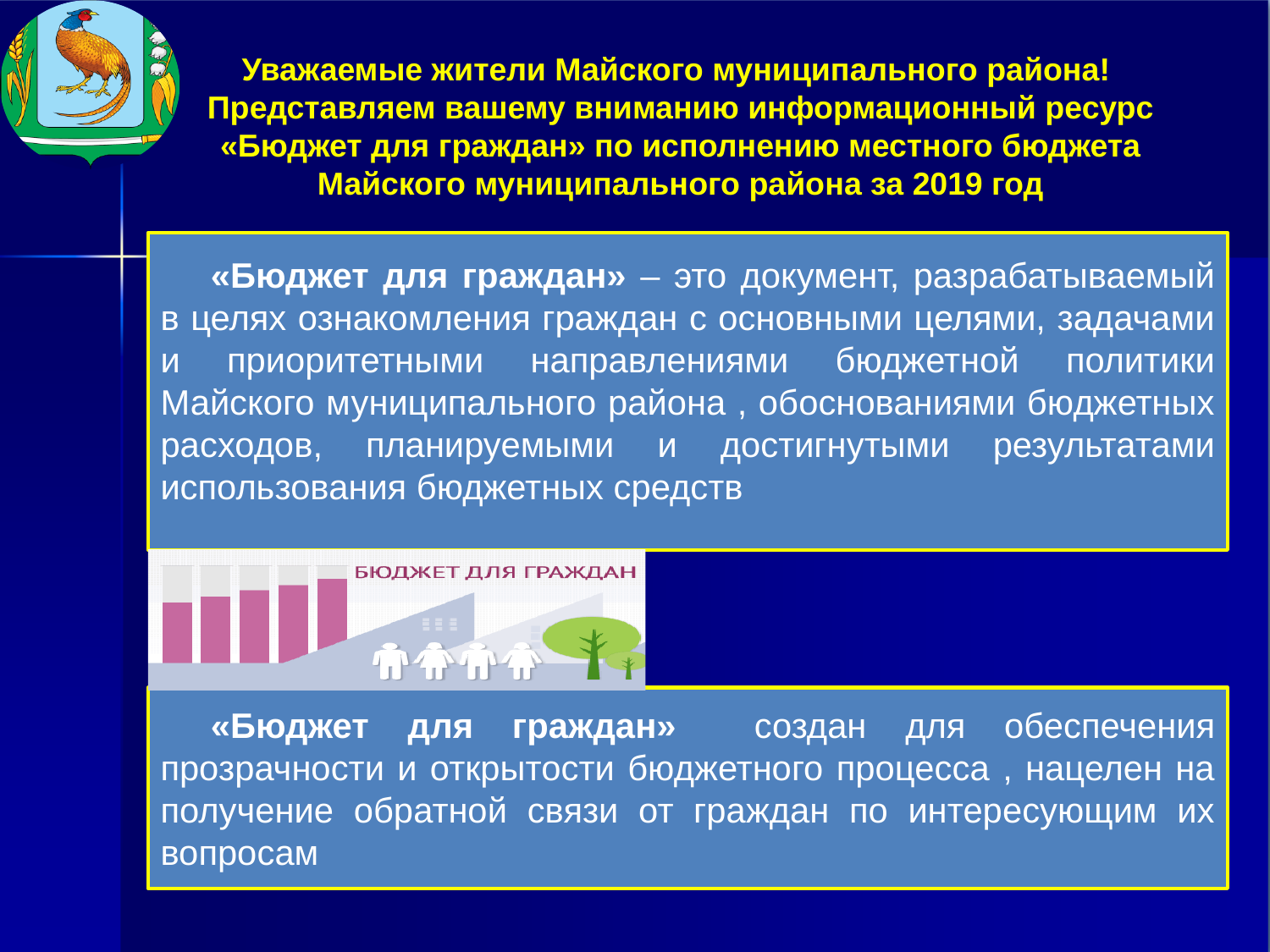

Уважаемые жители Майского муниципального района!
Представляем вашему вниманию информационный ресурс «Бюджет для граждан» по исполнению местного бюджета Майского муниципального района за 2019 год

«Бюджет для граждан» – это документ, разрабатываемый в целях ознакомления граждан с основными целями, задачами и приоритетными направлениями бюджетной политики Майского муниципального района , обоснованиями бюджетных расходов, планируемыми и достигнутыми результатами использования бюджетных средств

«Бюджет для граждан»  создан для обеспечения прозрачности и открытости бюджетного процесса , нацелен на получение обратной связи от граждан по интересующим их вопросам